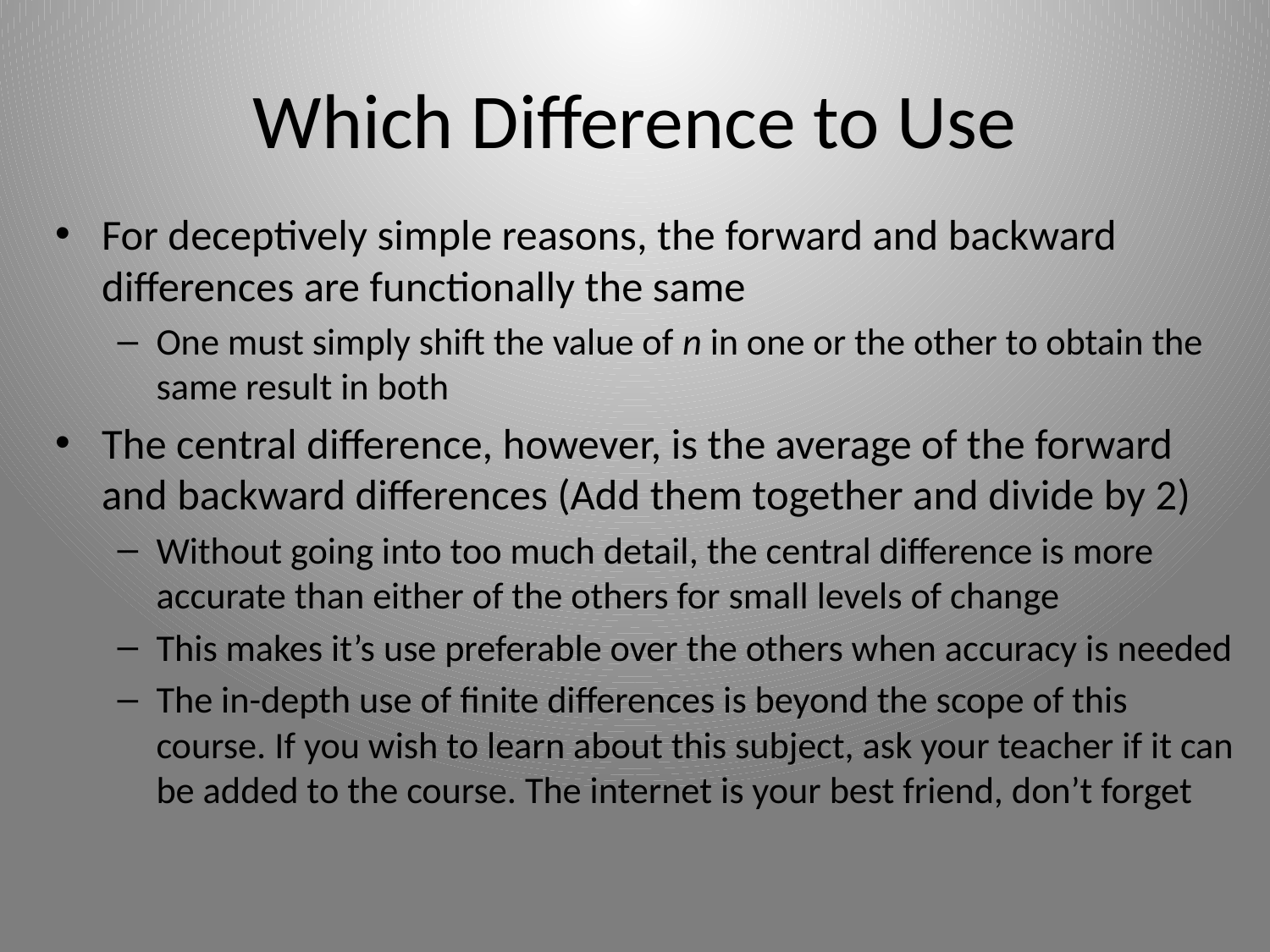

# Which Difference to Use
For deceptively simple reasons, the forward and backward differences are functionally the same
One must simply shift the value of n in one or the other to obtain the same result in both
The central difference, however, is the average of the forward and backward differences (Add them together and divide by 2)
Without going into too much detail, the central difference is more accurate than either of the others for small levels of change
This makes it’s use preferable over the others when accuracy is needed
The in-depth use of finite differences is beyond the scope of this course. If you wish to learn about this subject, ask your teacher if it can be added to the course. The internet is your best friend, don’t forget